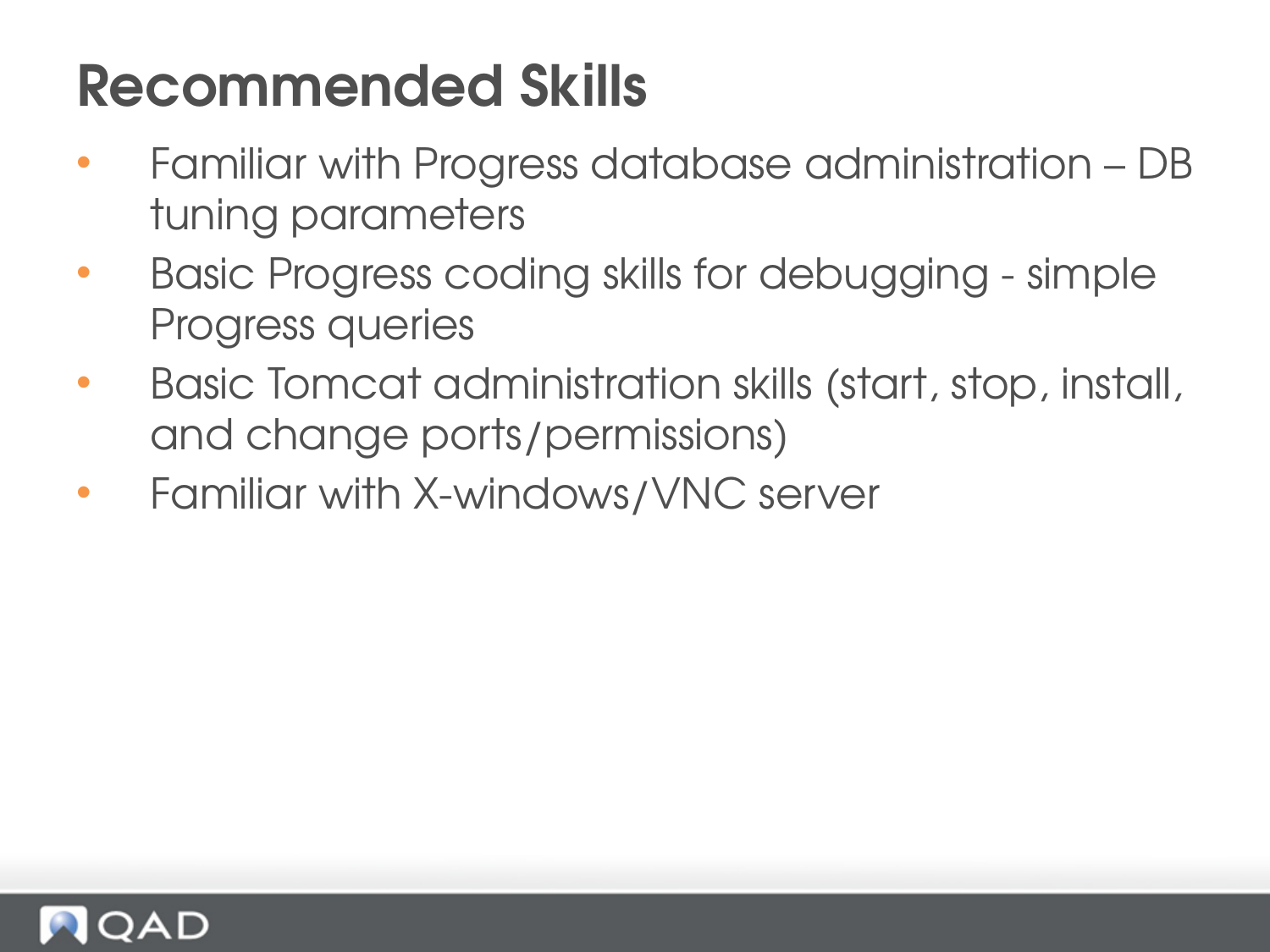

# Recommended Skills
Familiar with Progress database administration – DB tuning parameters
Basic Progress coding skills for debugging - simple Progress queries
Basic Tomcat administration skills (start, stop, install, and change ports/permissions)
Familiar with X-windows/VNC server